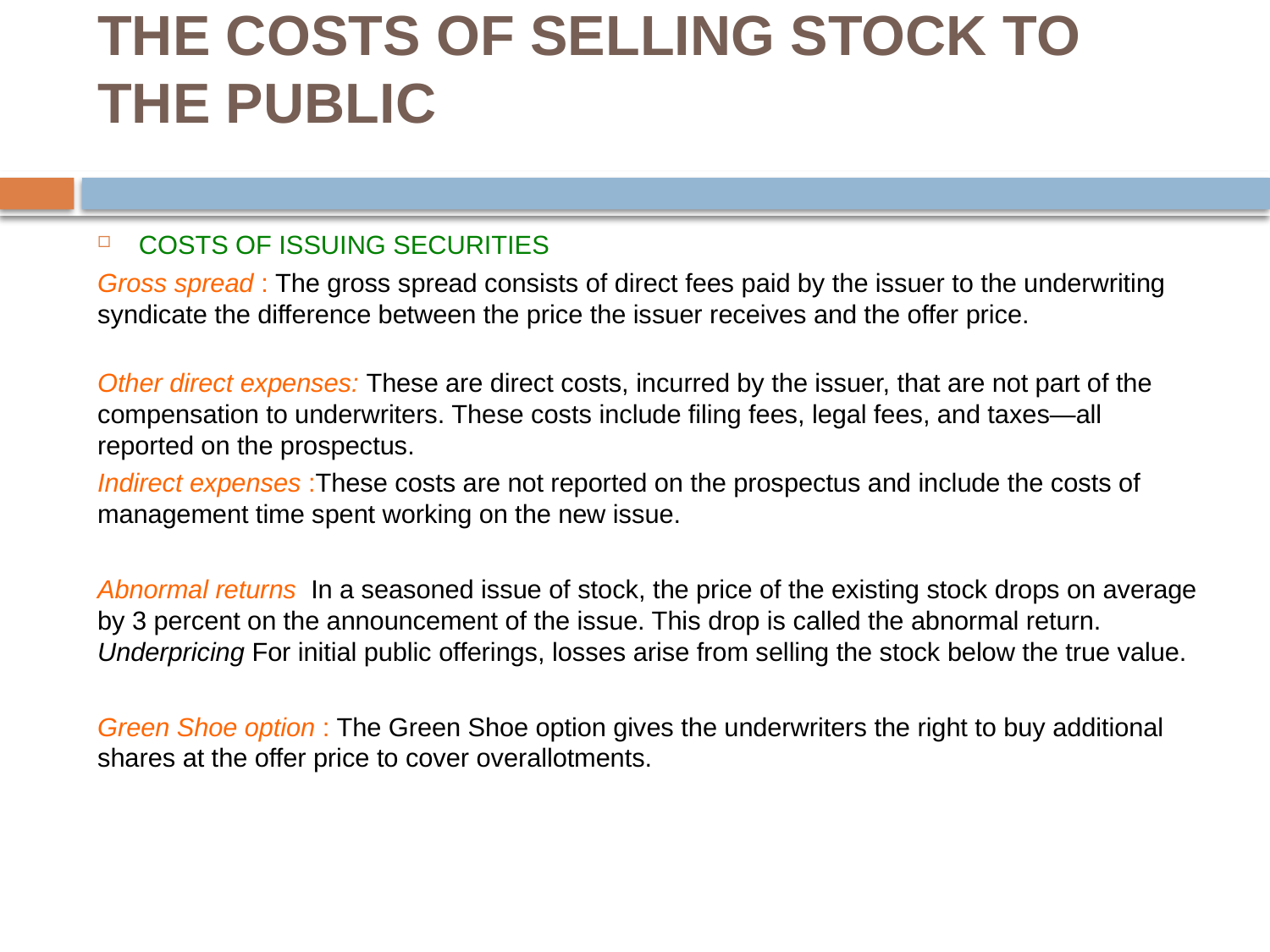

# THE COSTS OF SELLING STOCK TO THE PUBLIC
COSTS OF ISSUING SECURITIES
Gross spread : The gross spread consists of direct fees paid by the issuer to the underwriting syndicate the difference between the price the issuer receives and the offer price.
Other direct expenses: These are direct costs, incurred by the issuer, that are not part of the compensation to underwriters. These costs include filing fees, legal fees, and taxes—all reported on the prospectus.
Indirect expenses :These costs are not reported on the prospectus and include the costs of management time spent working on the new issue.

Abnormal returns  In a seasoned issue of stock, the price of the existing stock drops on average by 3 percent on the announcement of the issue. This drop is called the abnormal return.
Underpricing For initial public offerings, losses arise from selling the stock below the true value.

Green Shoe option : The Green Shoe option gives the underwriters the right to buy additional shares at the offer price to cover overallotments.